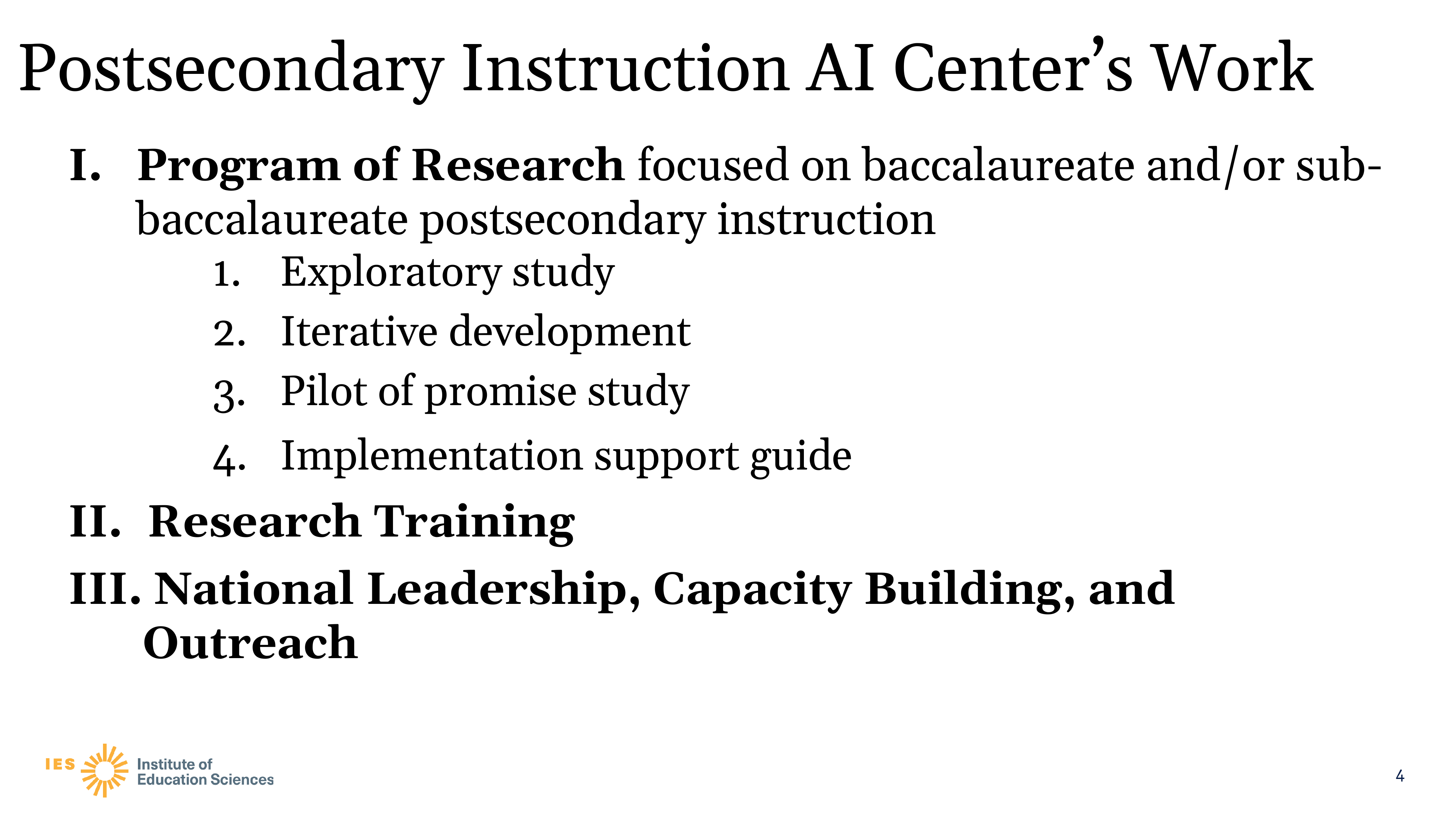

# Postsecondary Instruction AI Center’s Work
Program of Research focused on baccalaureate and/or sub-baccalaureate postsecondary instruction
Exploratory study
Iterative development
Pilot of promise study
Implementation support guide
 Research Training
 National Leadership, Capacity Building, and Outreach
4